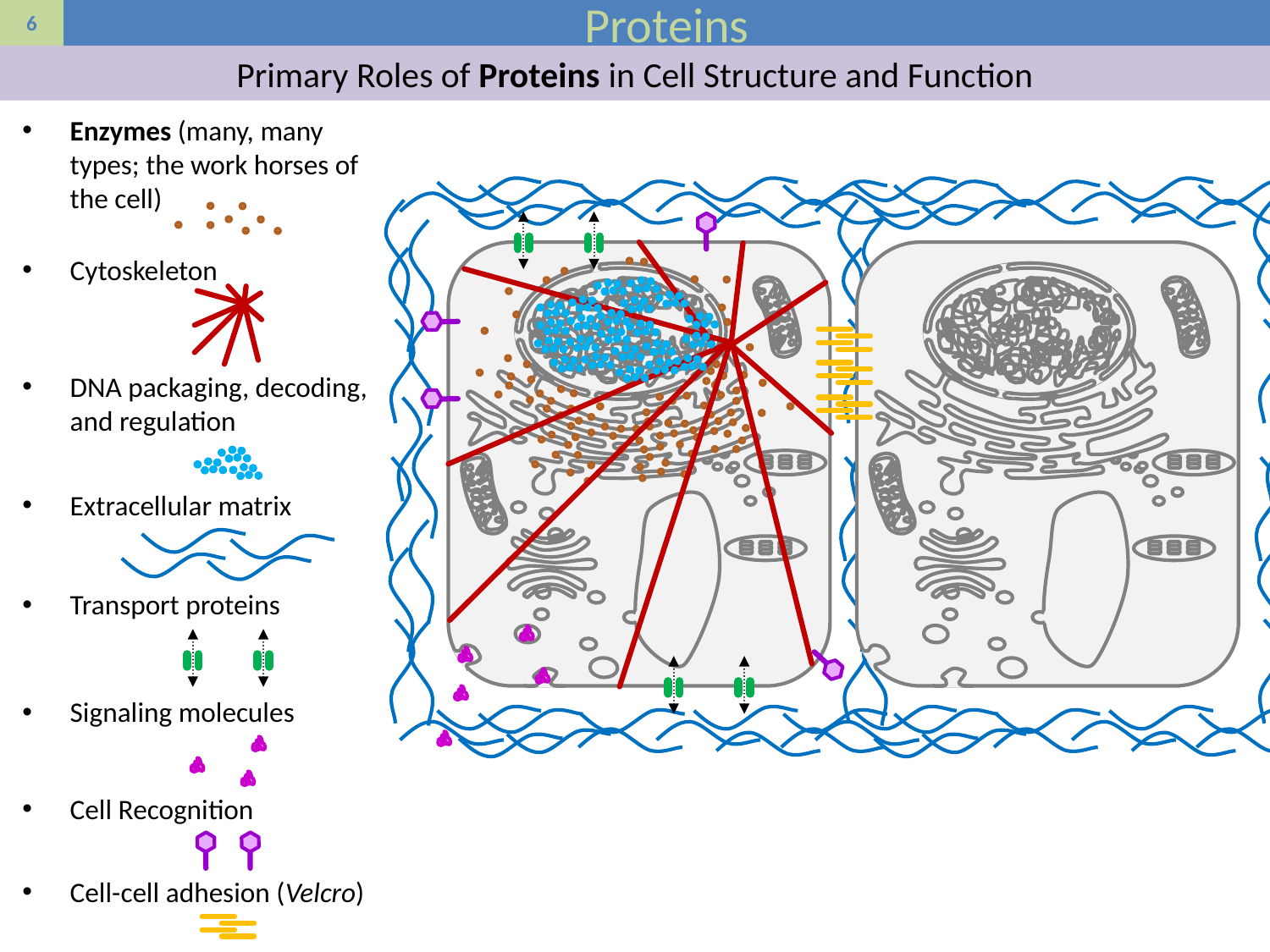

# Proteins
Primary Roles of Proteins in Cell Structure and Function
Enzymes (many, many types; the work horses of the cell)

Cytoskeleton

DNA packaging, decoding, and regulation

Extracellular matrix

Transport proteins

Signaling molecules

Cell Recognition

Cell-cell adhesion (Velcro)